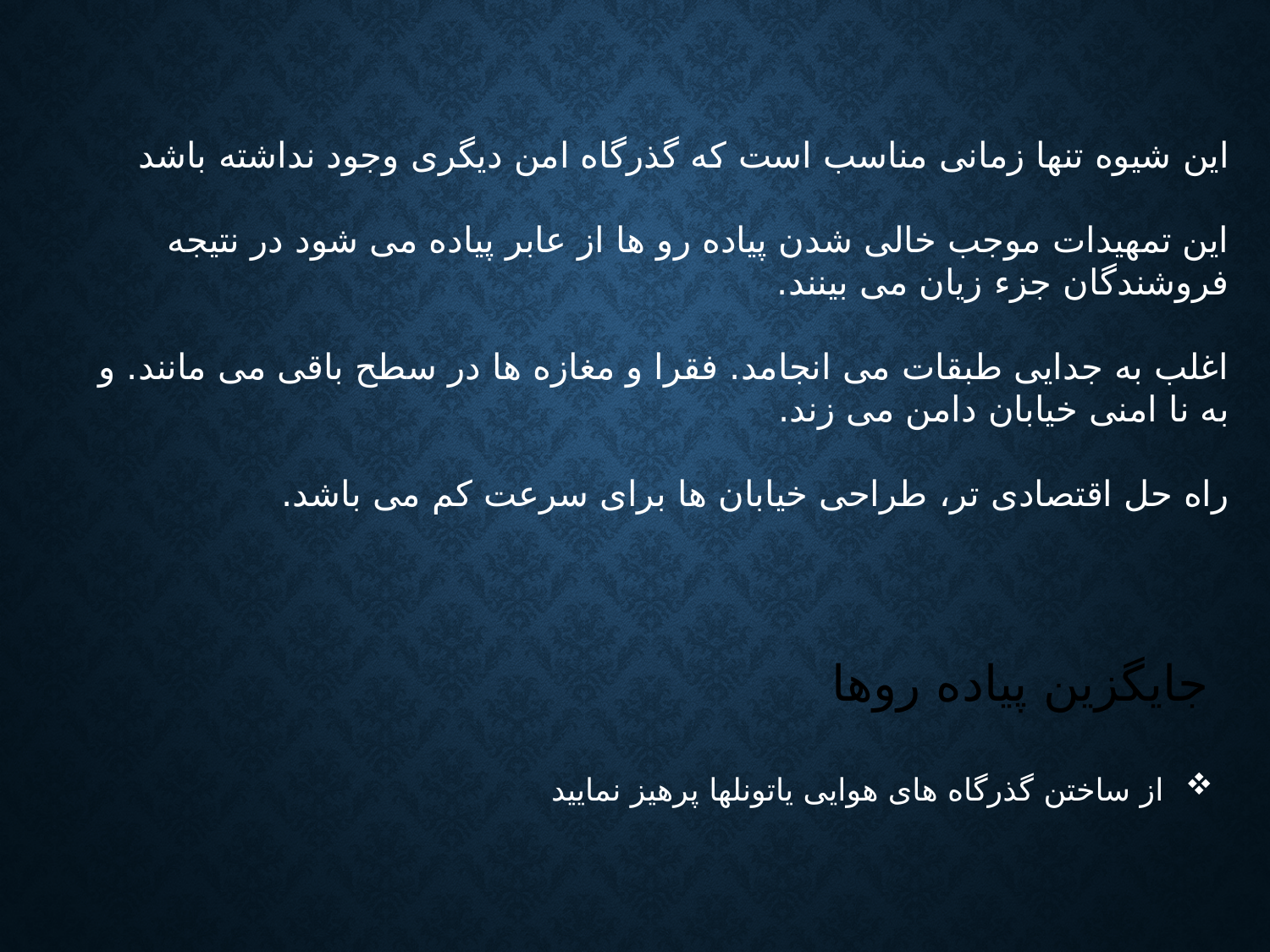

این شیوه تنها زمانی مناسب است که گذرگاه امن دیگری وجود نداشته باشد

این تمهیدات موجب خالی شدن پیاده رو ها از عابر پیاده می شود در نتیجه فروشندگان جزء زیان می بینند.

اغلب به جدایی طبقات می انجامد. فقرا و مغازه ها در سطح باقی می مانند. و به نا امنی خیابان دامن می زند.

راه حل اقتصادی تر، طراحی خیابان ها برای سرعت کم می باشد.
جایگزین پیاده روها
از ساختن گذرگاه های هوایی یاتونلها پرهیز نمایید